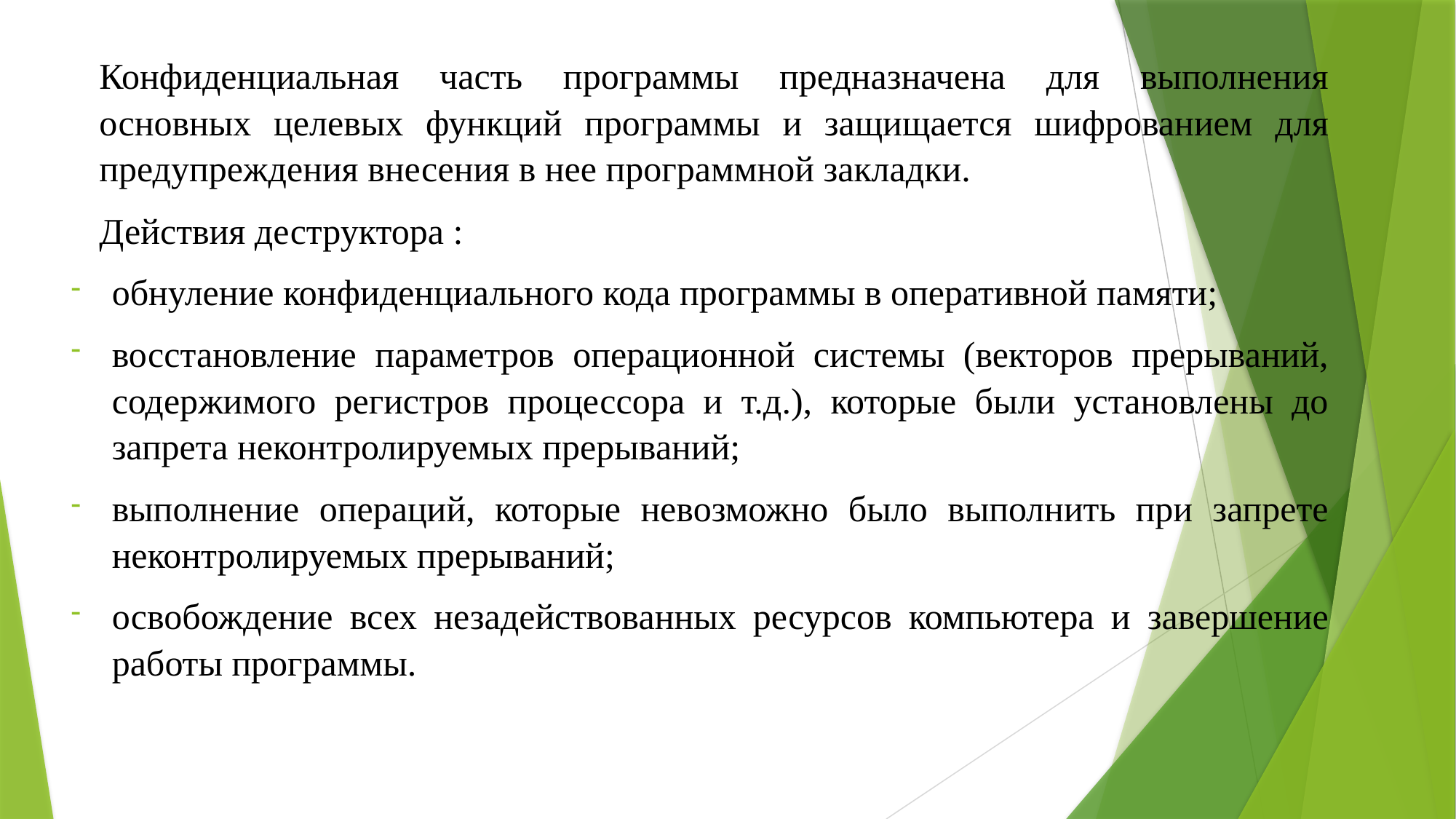

Конфиденциальная часть программы предназначена для выполнения основных целевых функций программы и защищается шифрованием для предупреждения внесения в нее программной закладки.
Действия деструктора :
обнуление конфиденциального кода программы в оперативной памяти;
восстановление параметров операционной системы (векторов прерываний, содержимого регистров процессора и т.д.), которые были установлены до запрета неконтролируемых прерываний;
выполнение операций, которые невозможно было выполнить при запрете неконтролируемых прерываний;
освобождение всех незадействованных ресурсов компьютера и завершение работы программы.